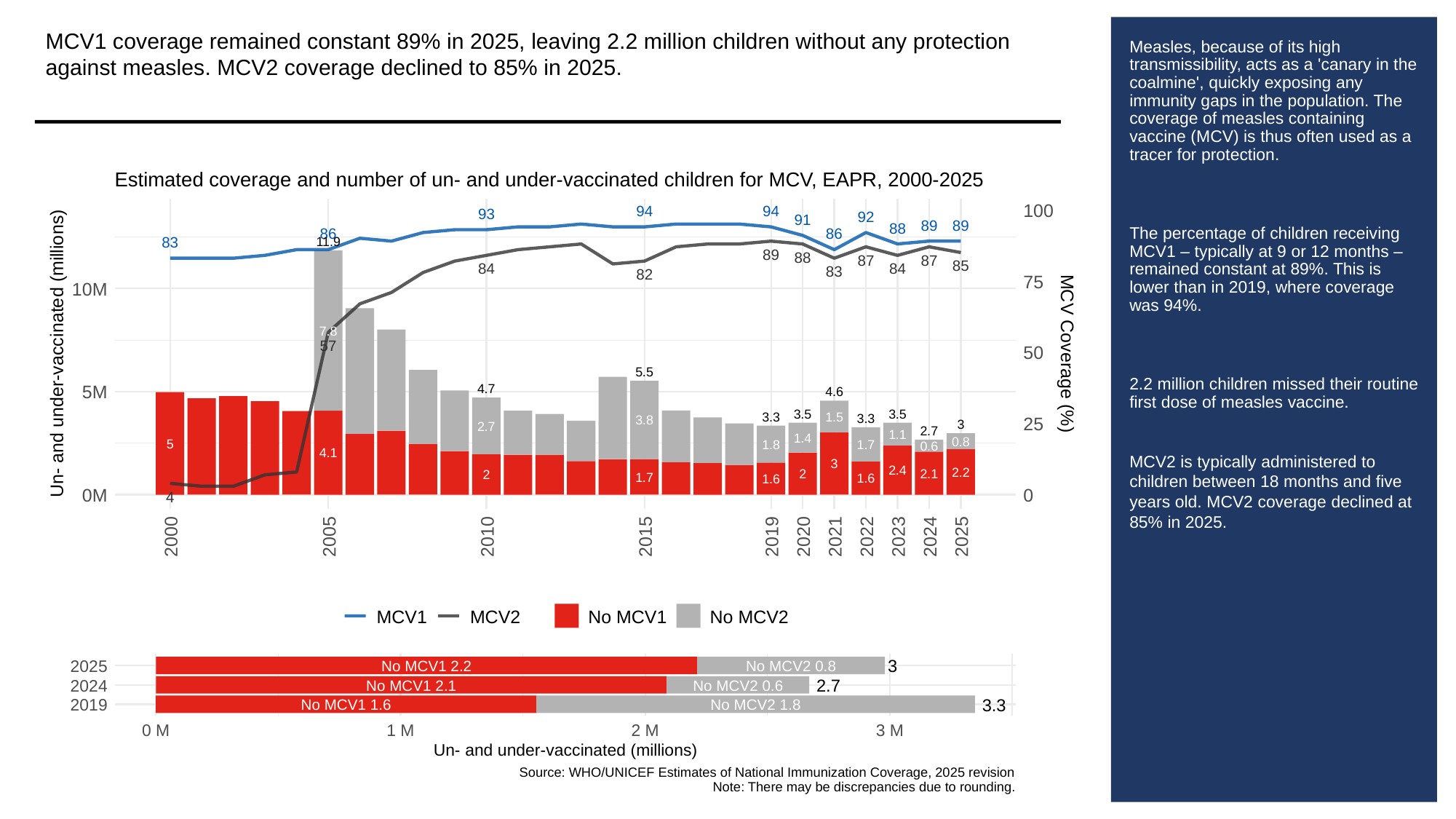

MCV1 coverage remained constant 89% in 2025, leaving 2.2 million children without any protection against measles. MCV2 coverage declined to 85% in 2025.
# Measles, because of its high transmissibility, acts as a 'canary in the coalmine', quickly exposing any immunity gaps in the population. The coverage of measles containing vaccine (MCV) is thus often used as a tracer for protection.

The percentage of children receiving MCV1 – typically at 9 or 12 months – remained constant at 89%. This is lower than in 2019, where coverage was 94%.

2.2 million children missed their routine first dose of measles vaccine.

MCV2 is typically administered to children between 18 months and five years old. MCV2 coverage declined at 85% in 2025.

Estimated coverage and number of un- and under-vaccinated children for MCV, EAPR, 2000-2025

100
94
94
93
92
91
89
89
88

86
86
11.9
83

89

88
87
87
85
84
84
83
82
75
10M

7.8

57

50
Un- and under-vaccinated (millions)
MCV Coverage (%)
5.5

4.7
5M
4.6

3.5
3.5

3.3
1.5
3.3

3.8
25

3

2.7

2.7

1.1

1.4

0.8
5
1.8
1.7

0.6

4.1

3

2.4
2.2
2.1
2
2
1.7
1.6
1.6
0M
0
4

2000
2005
2010
2015
2019
2020
2021
2022
2023
2024
2025

MCV1
MCV2
No MCV1
No MCV2

3
2025
No MCV1 2.2
No MCV2 0.8

2.7
2024
No MCV1 2.1
No MCV2 0.6

3.3
2019
No MCV1 1.6
No MCV2 1.8

0 M
1 M
2 M
3 M
Un- and under-vaccinated (millions)
Source: WHO/UNICEF Estimates of National Immunization Coverage, 2025 revision
Note: There may be discrepancies due to rounding.